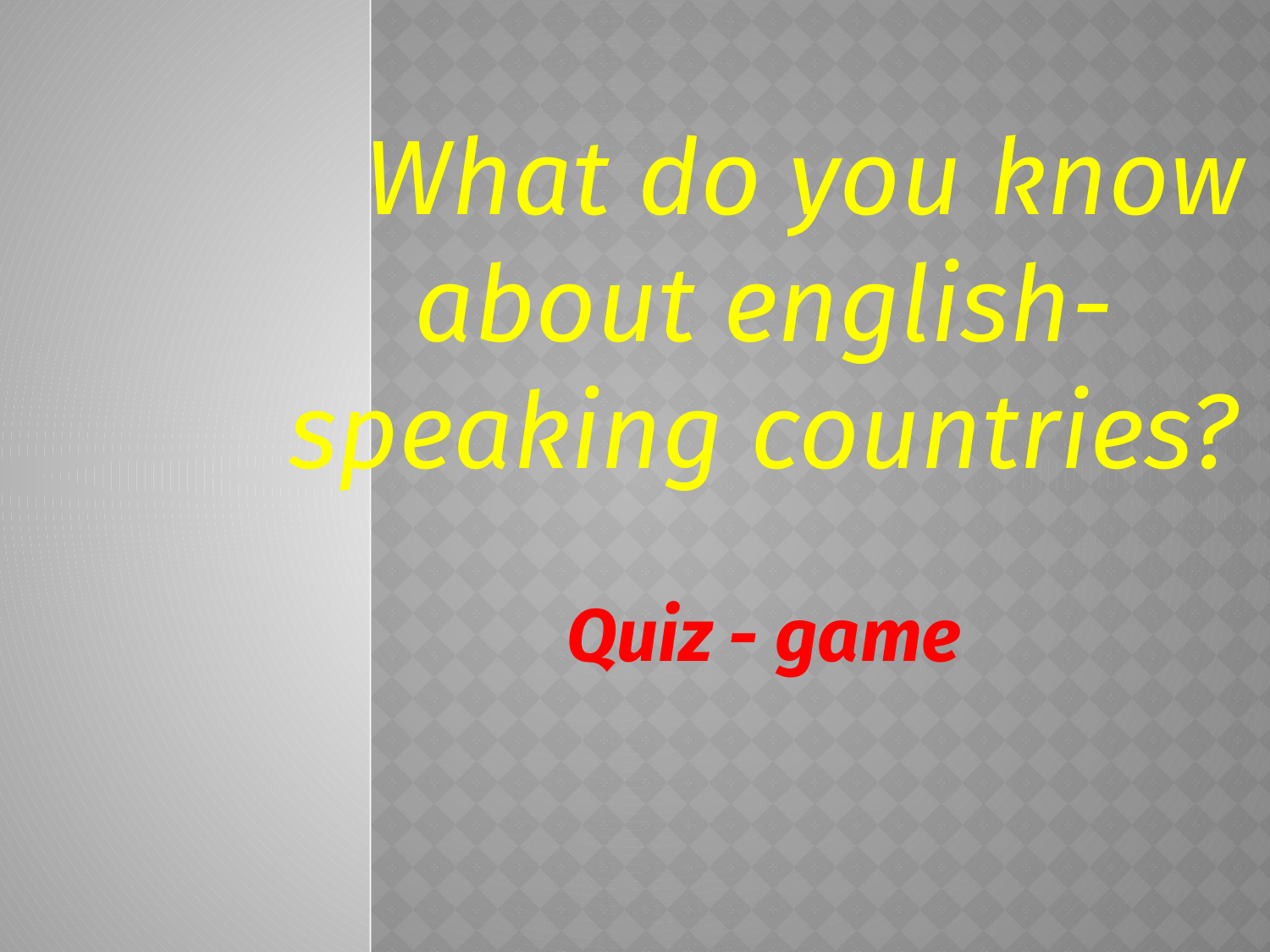

#
   What do you know about english- speaking countries?

Quiz - game